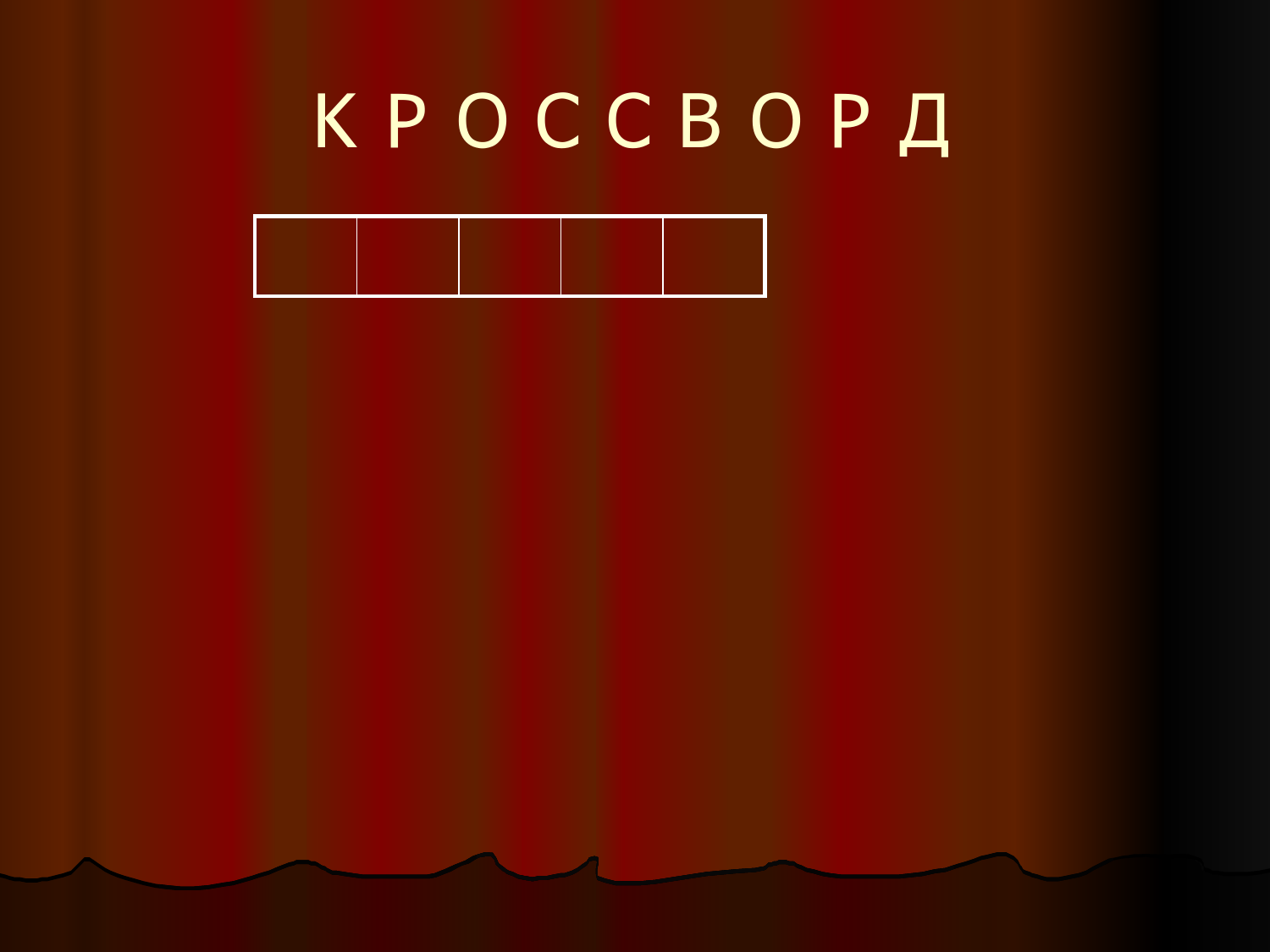

# К Р О С С В О Р Д
|  |  |  |  |  |
| --- | --- | --- | --- | --- |